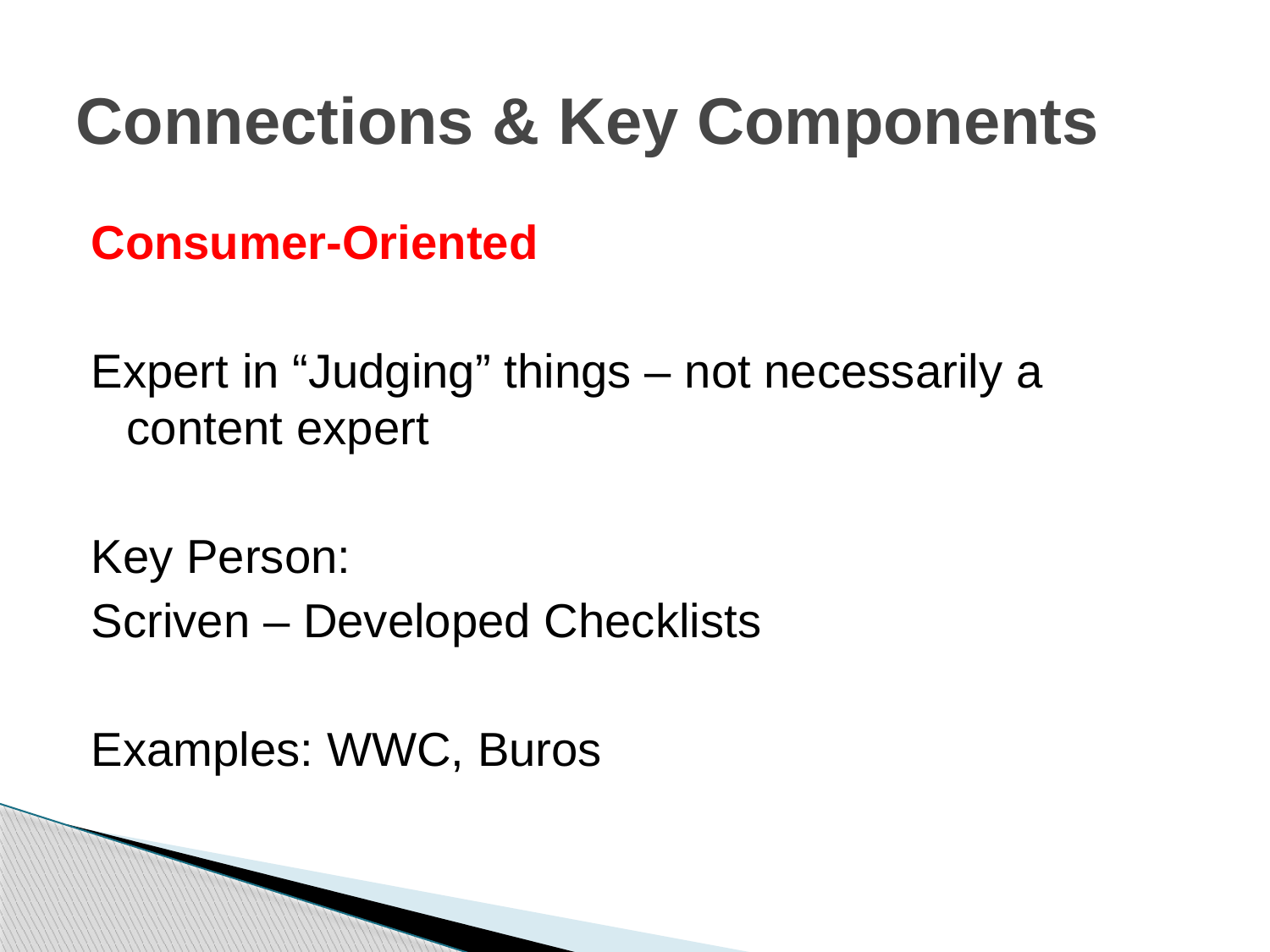

# Connections & Key Components
Consumer-Oriented

Expert in “Judging” things – not necessarily a content expert

Key Person:
Scriven – Developed Checklists

Examples: WWC, Buros